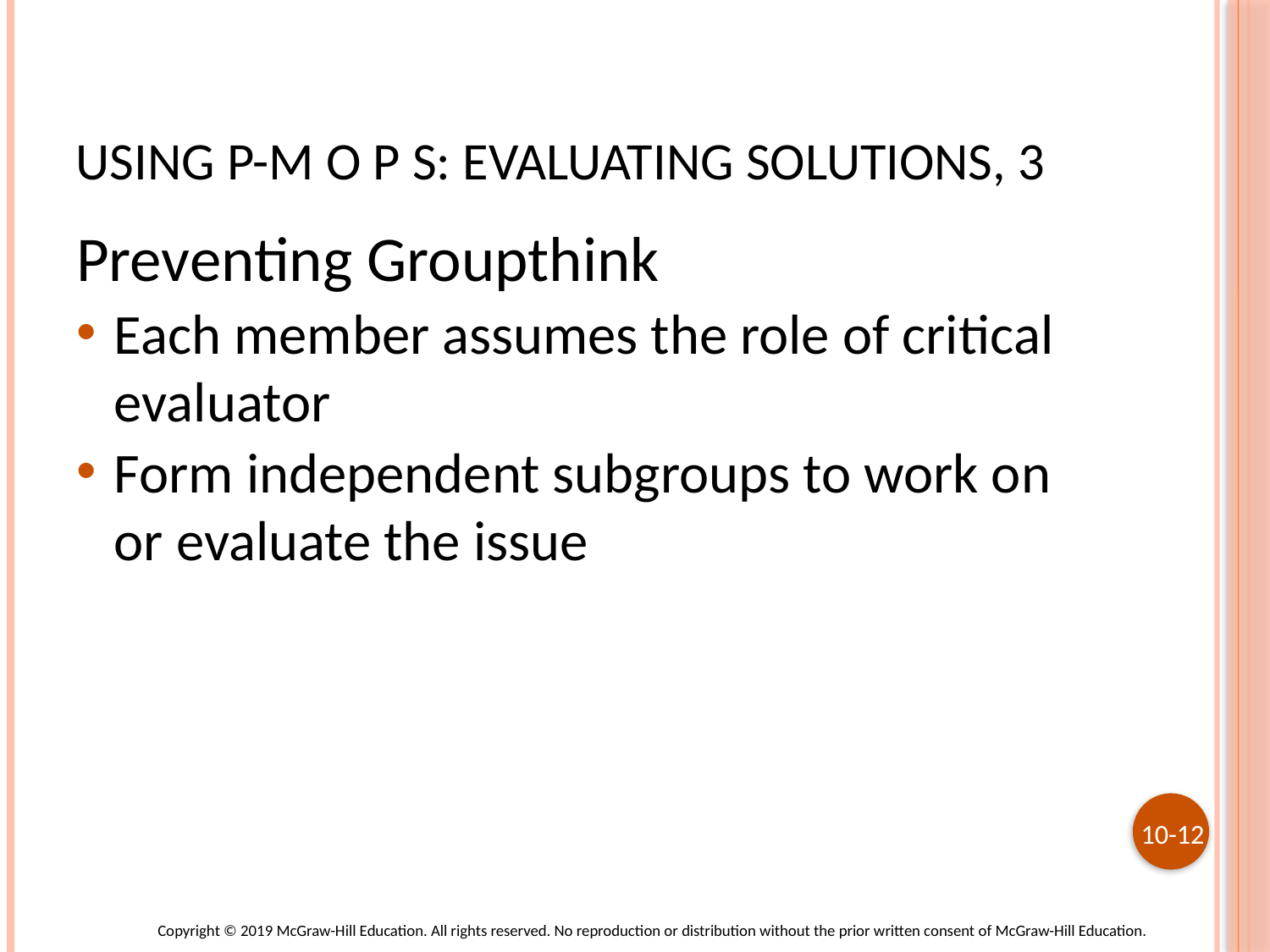

# Using P-m o p s: Evaluating Solutions, 3
Preventing Groupthink
Each member assumes the role of critical evaluator
Form independent subgroups to work on or evaluate the issue